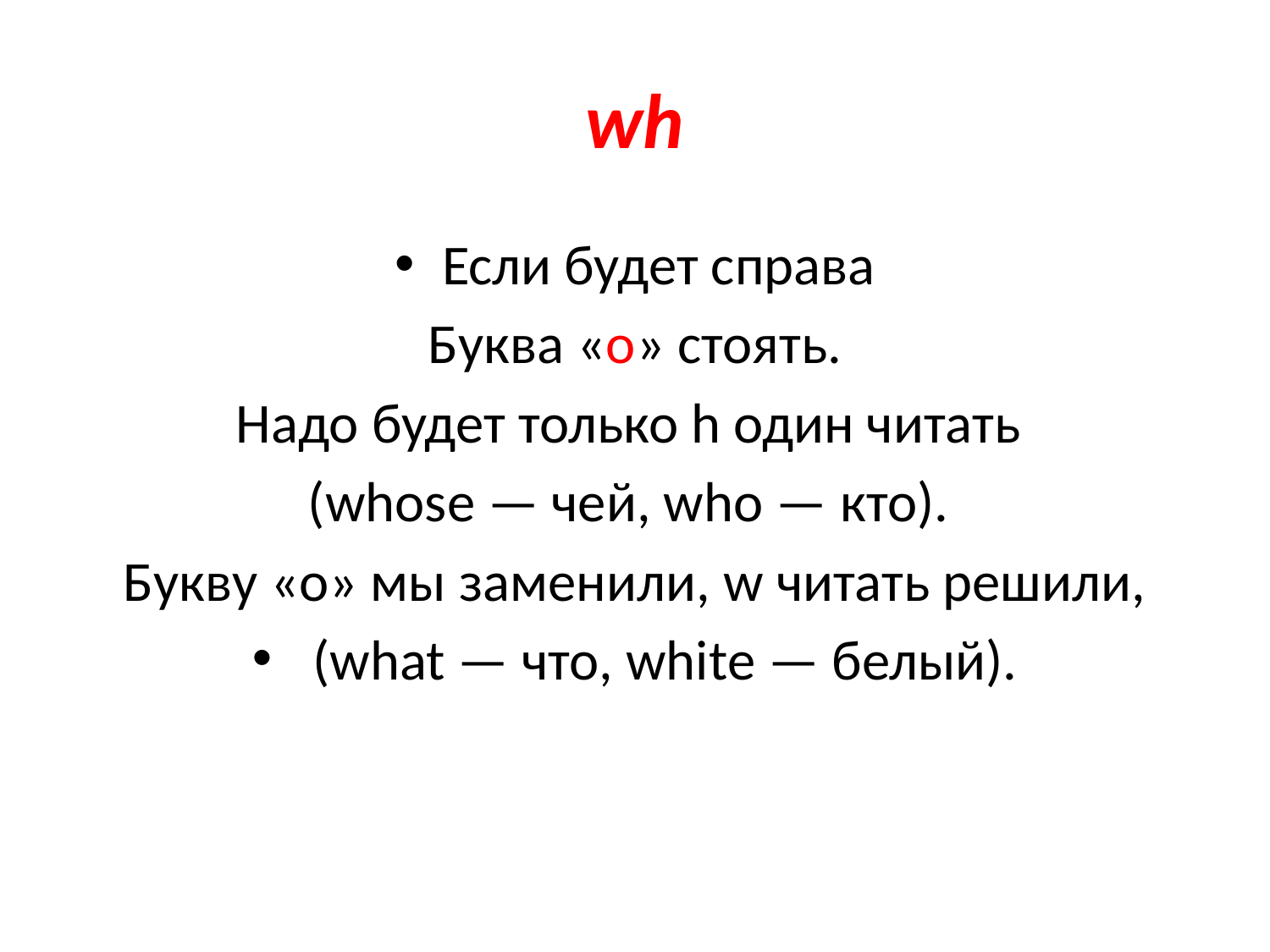

# wh
Если будет справа
 Буква «о» стоять.
Надо будет только h один читать
(whose — чей, who — кто).
Букву «о» мы заменили, w читать решили,
 (what — что, white — белый).